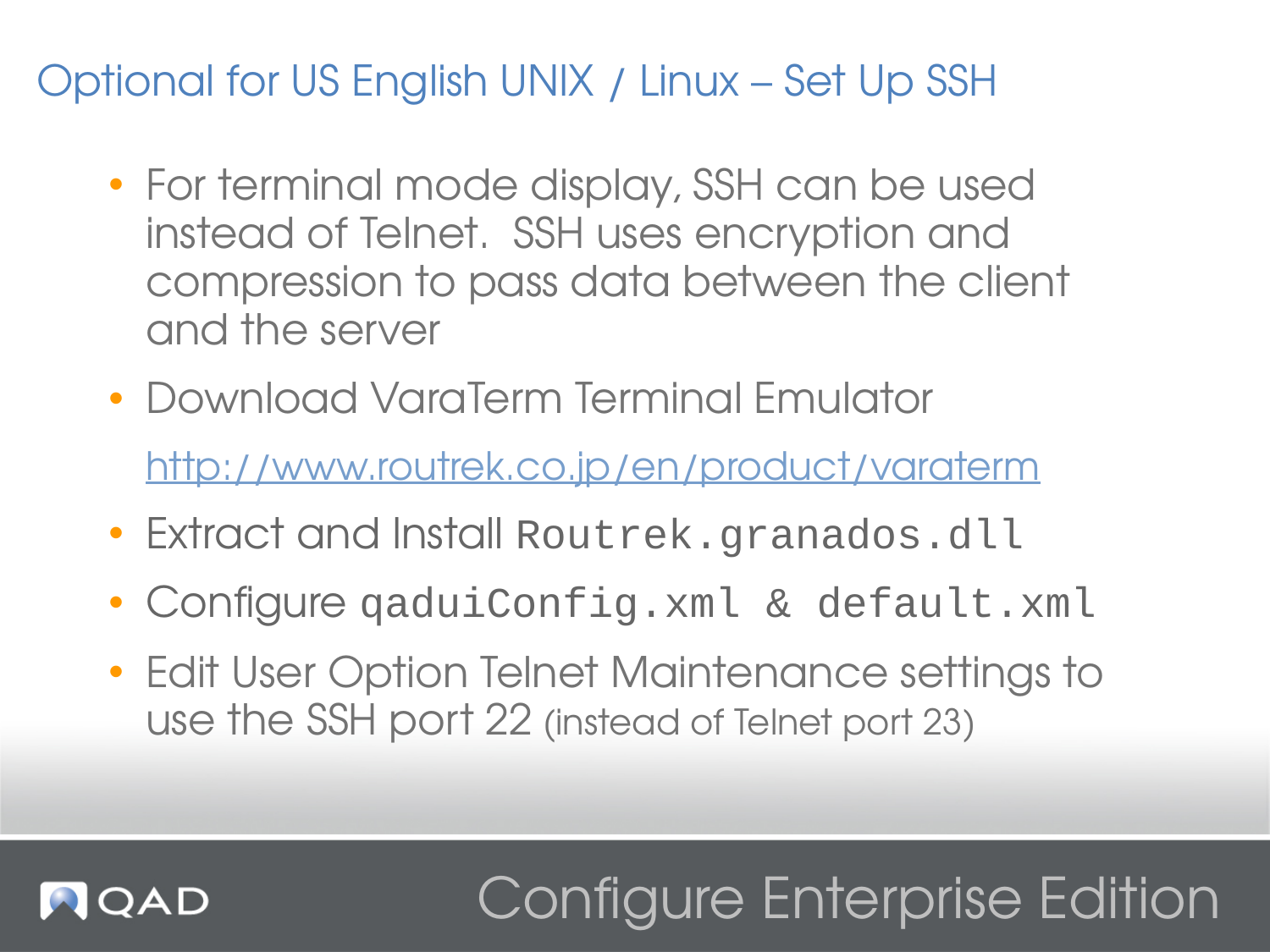

Optional for US English UNIX / Linux – Set Up SSH
For terminal mode display, SSH can be used instead of Telnet.  SSH uses encryption and compression to pass data between the client and the server
Download VaraTerm Terminal Emulator
http://www.routrek.co.jp/en/product/varaterm
Extract and Install Routrek.granados.dll
Configure qaduiConfig.xml & default.xml
Edit User Option Telnet Maintenance settings to use the SSH port 22 (instead of Telnet port 23)

# Configure Enterprise Edition